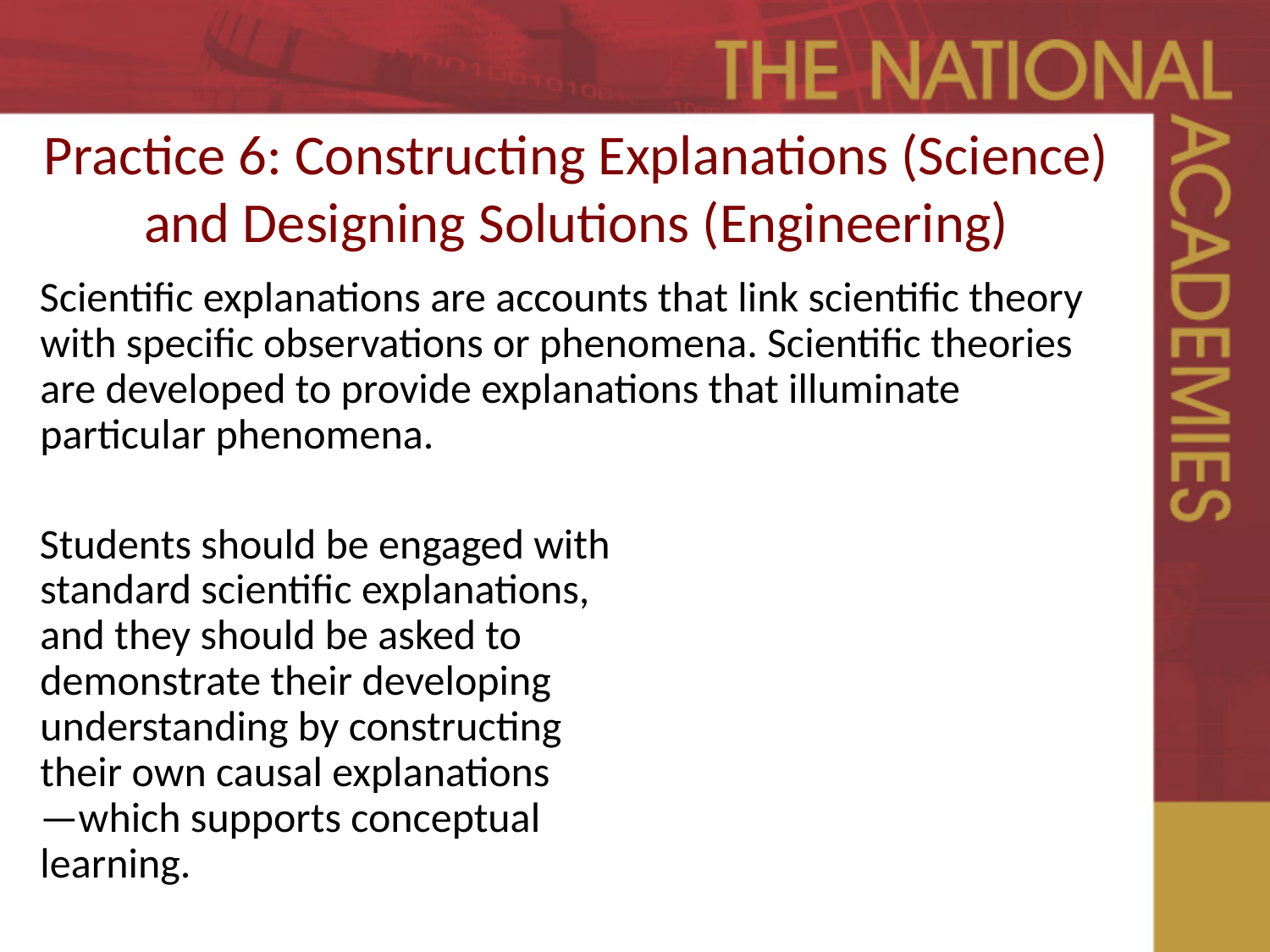

Practice 6: Constructing Explanations (Science) and Designing Solutions (Engineering)
Scientific explanations are accounts that link scientific theory with specific observations or phenomena. Scientific theories are developed to provide explanations that illuminate particular phenomena.

Students should be engaged with
standard scientific explanations,
and they should be asked to
demonstrate their developing
understanding by constructing
their own causal explanations
—which supports conceptual
learning.